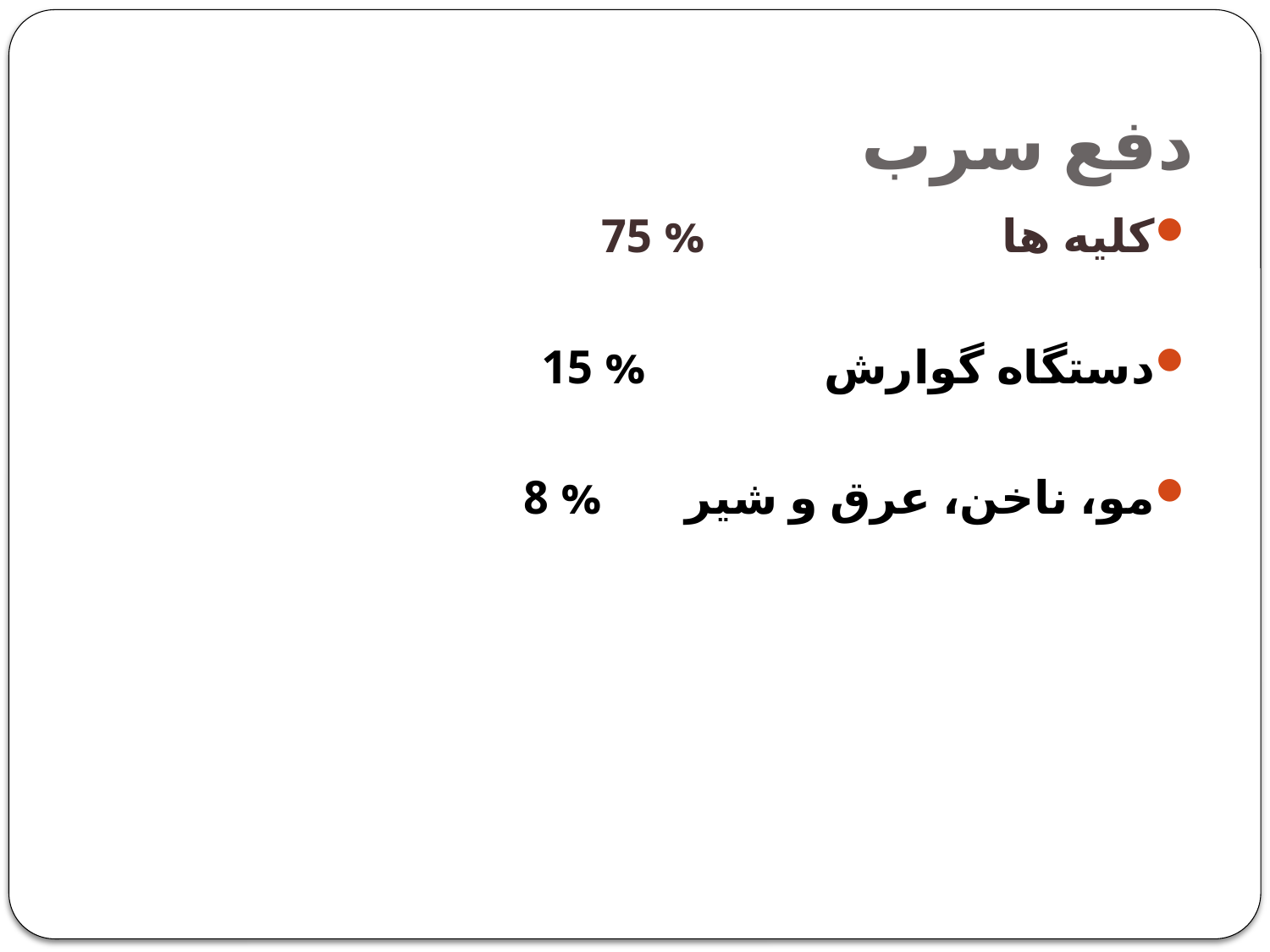

# دفع سرب
کلیه ها                         % 75

دستگاه گوارش               % 15

مو، ناخن، عرق و شیر       % 8